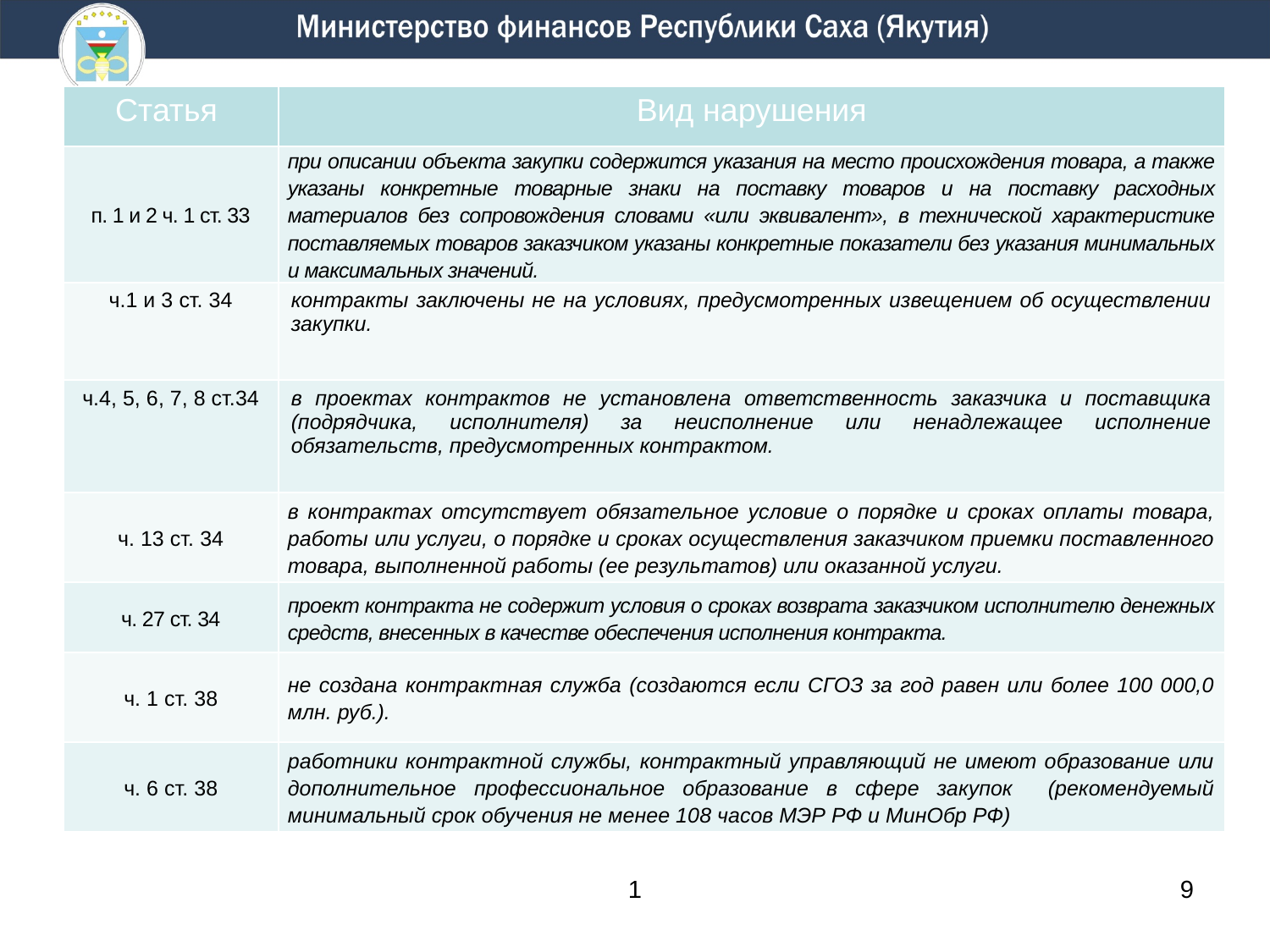

| Статья | Вид нарушения |
| --- | --- |
| п. 1 и 2 ч. 1 ст. 33 | при описании объекта закупки содержится указания на место происхождения товара, а также указаны конкретные товарные знаки на поставку товаров и на поставку расходных материалов без сопровождения словами «или эквивалент», в технической характеристике поставляемых товаров заказчиком указаны конкретные показатели без указания минимальных и максимальных значений. |
| ч.1 и 3 ст. 34 | контракты заключены не на условиях, предусмотренных извещением об осуществлении закупки. |
| ч.4, 5, 6, 7, 8 ст.34 | в проектах контрактов не установлена ответственность заказчика и поставщика (подрядчика, исполнителя) за неисполнение или ненадлежащее исполнение обязательств, предусмотренных контрактом. |
| ч. 13 ст. 34 | в контрактах отсутствует обязательное условие о порядке и сроках оплаты товара, работы или услуги, о порядке и сроках осуществления заказчиком приемки поставленного товара, выполненной работы (ее результатов) или оказанной услуги. |
| ч. 27 ст. 34 | проект контракта не содержит условия о сроках возврата заказчиком исполнителю денежных средств, внесенных в качестве обеспечения исполнения контракта. |
| ч. 1 ст. 38 | не создана контрактная служба (создаются если СГОЗ за год равен или более 100 000,0 млн. руб.). |
| ч. 6 ст. 38 | работники контрактной службы, контрактный управляющий не имеют образование или дополнительное профессиональное образование в сфере закупок (рекомендуемый минимальный срок обучения не менее 108 часов МЭР РФ и МинОбр РФ) |
1
9